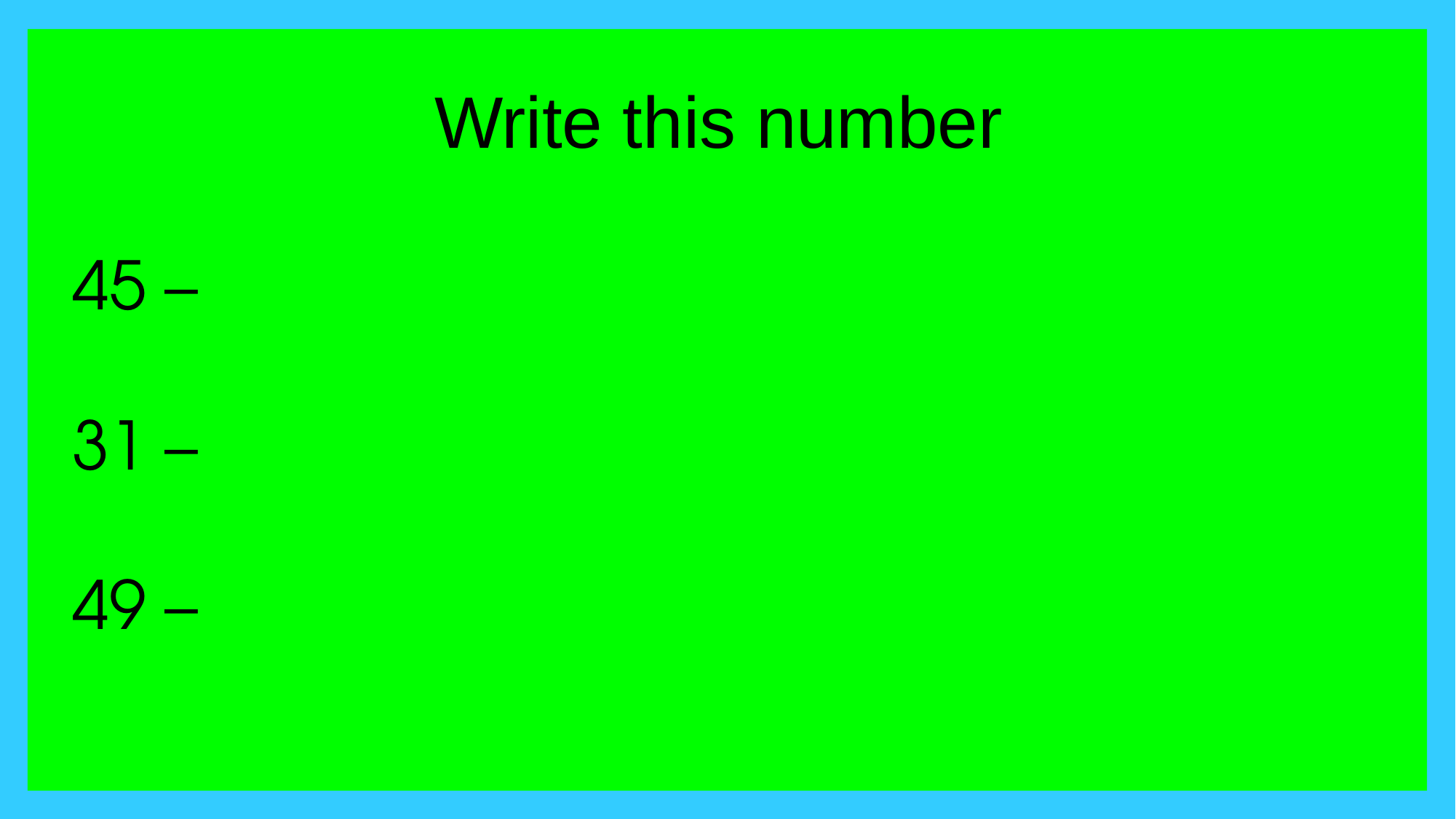

Write this number

45 –

31 –

49 –